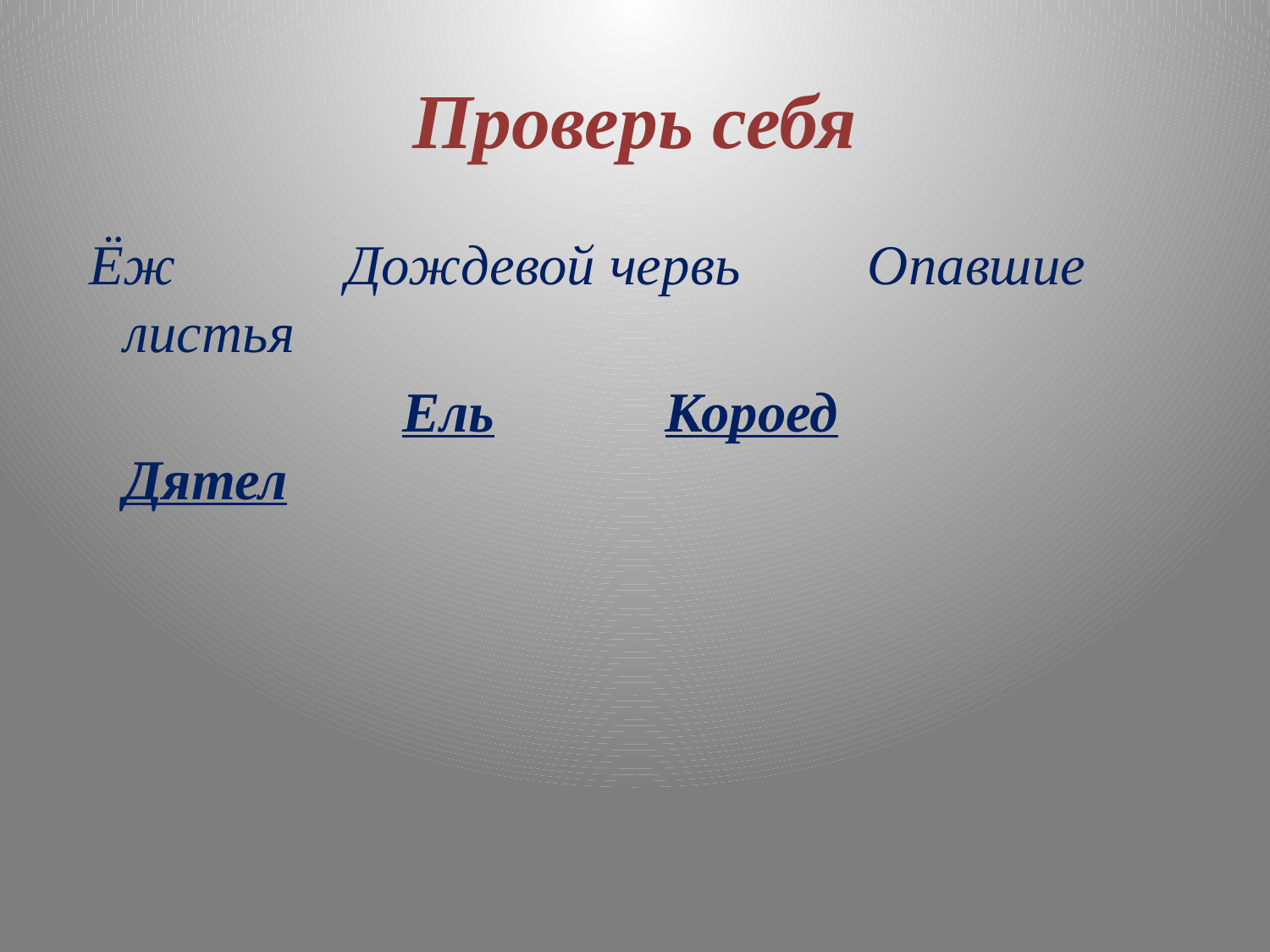

# Проверь себя
 Ёж            Дождевой червь         Опавшие листья
                       Ель            Короед                 Дятел